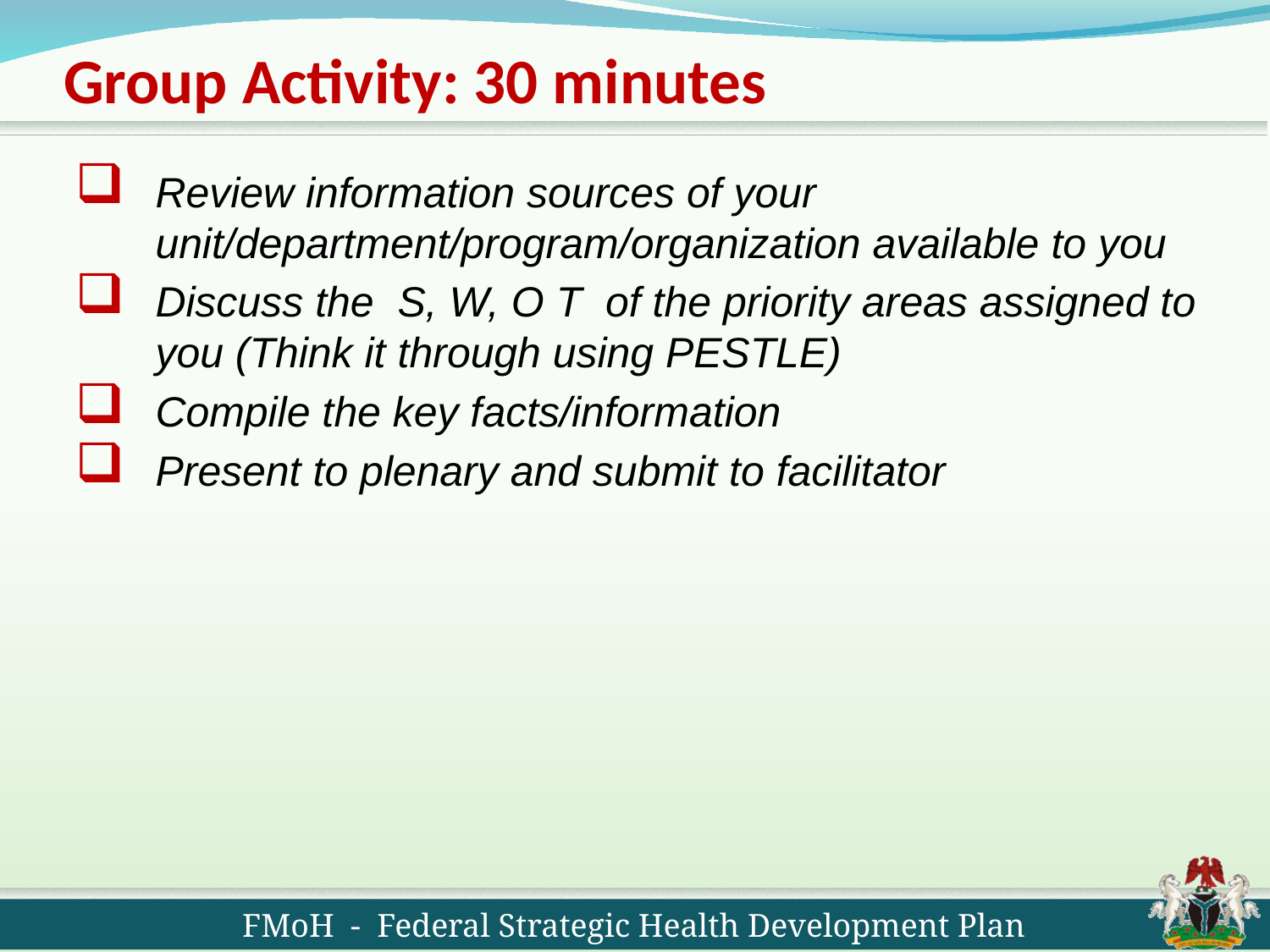

# Group Activity: 30 minutes
Review information sources of your  unit/department/program/organization available to you
Discuss the  S, W, O T  of the priority areas assigned to you (Think it through using PESTLE)
Compile the key facts/information
Present to plenary and submit to facilitator